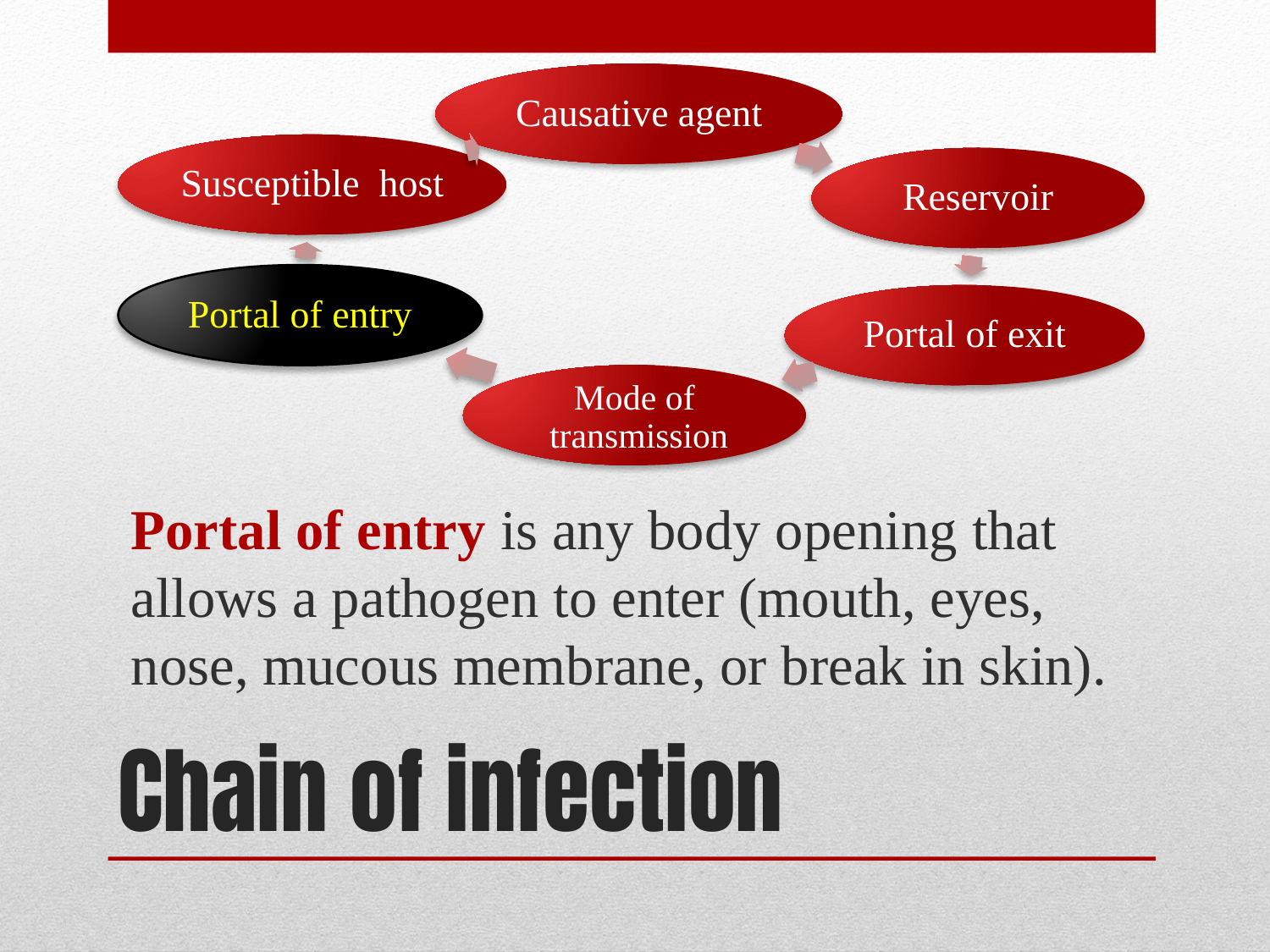

Causative agent

Reservoir

Portal of exit

Mode of
 transmission

Portal of entry

Susceptible  host

Portal of entry is any body opening that allows a pathogen to enter (mouth, eyes, nose, mucous membrane, or break in skin).
# Chain of infection